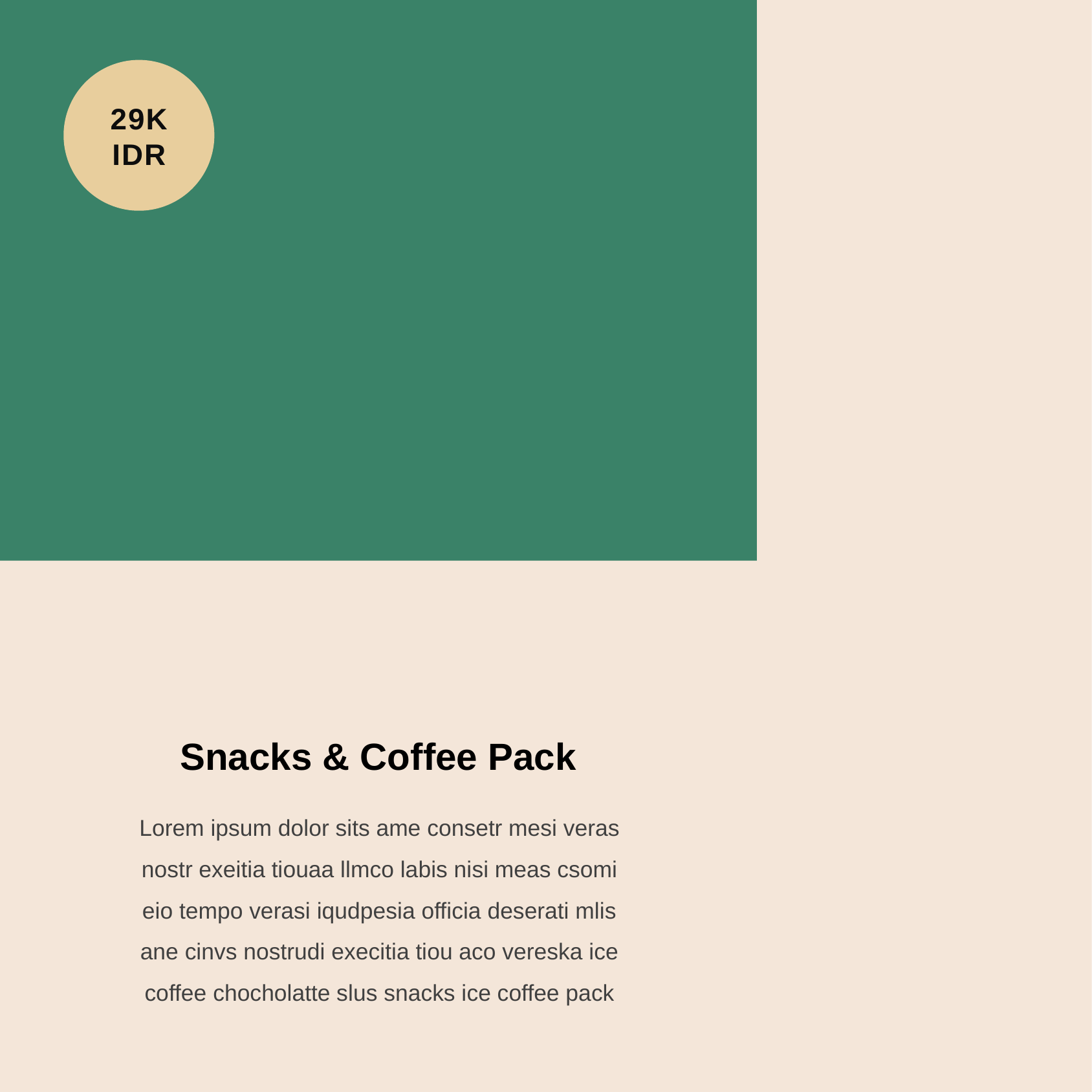

29K
IDR

Snacks & Coffee Pack
Lorem ipsum dolor sits ame consetr mesi veras nostr exeitia tiouaa llmco labis nisi meas csomi eio tempo verasi iqudpesia officia deserati mlis ane cinvs nostrudi execitia tiou aco vereska ice coffee chocholatte slus snacks ice coffee pack